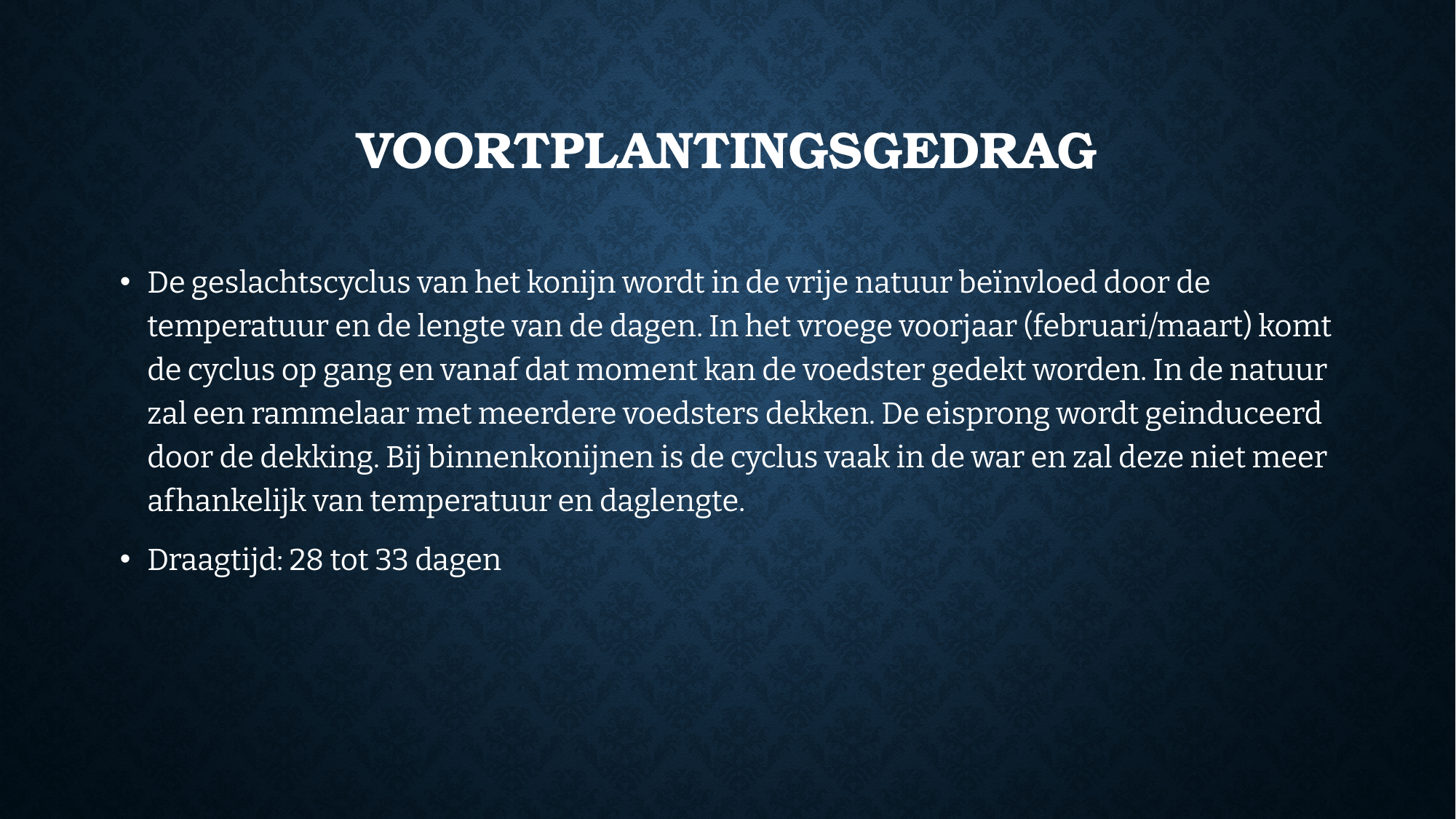

# VOortplantingsgedrag
De geslachtscyclus van het konijn wordt in de vrije natuur beïnvloed door de temperatuur en de lengte van de dagen. In het vroege voorjaar (februari/maart) komt de cyclus op gang en vanaf dat moment kan de voedster gedekt worden. In de natuur zal een rammelaar met meerdere voedsters dekken. De eisprong wordt geinduceerd door de dekking. Bij binnenkonijnen is de cyclus vaak in de war en zal deze niet meer afhankelijk van temperatuur en daglengte.
Draagtijd: 28 tot 33 dagen